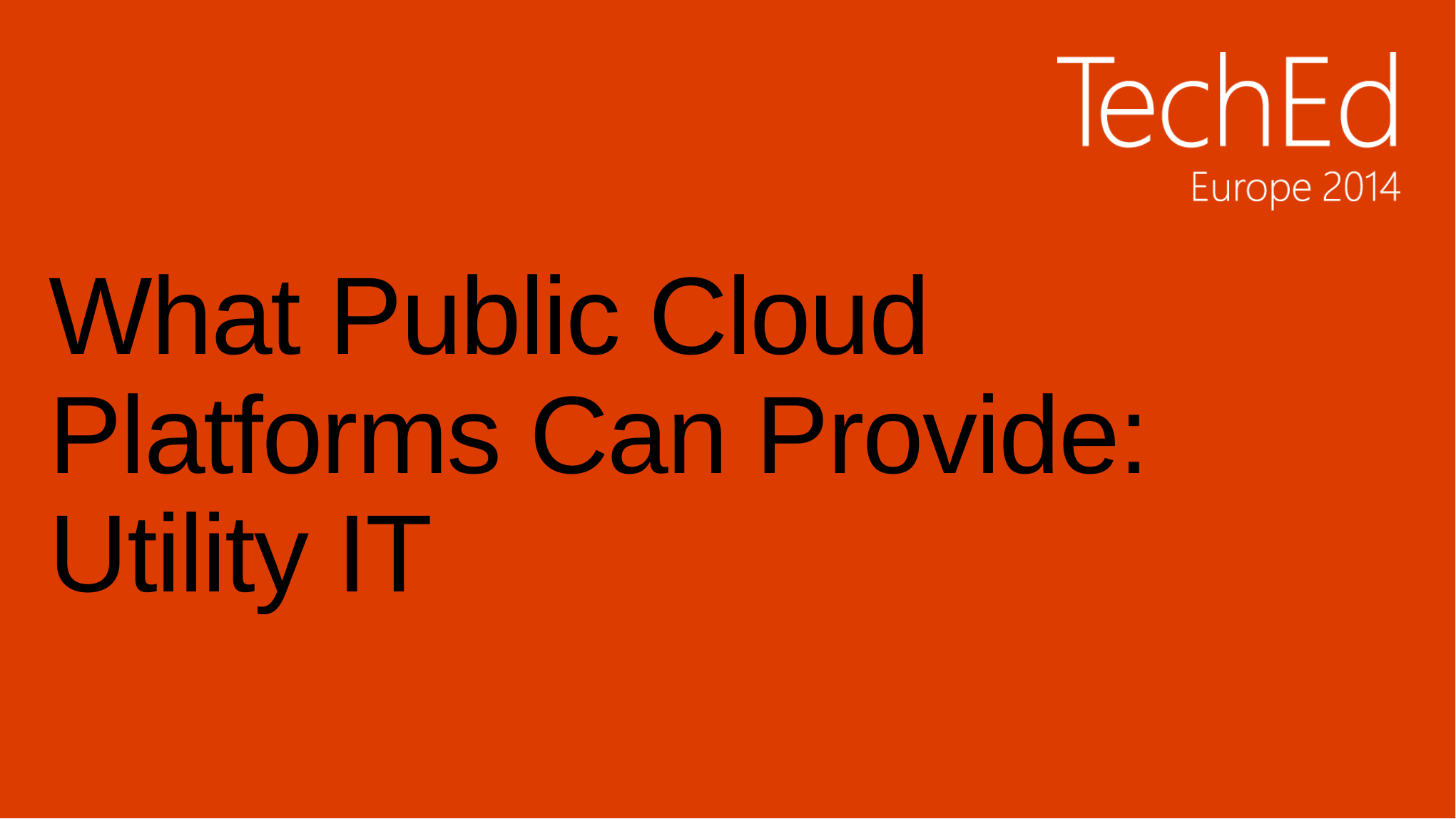

# What Public Cloud Platforms Can Provide: Utility IT